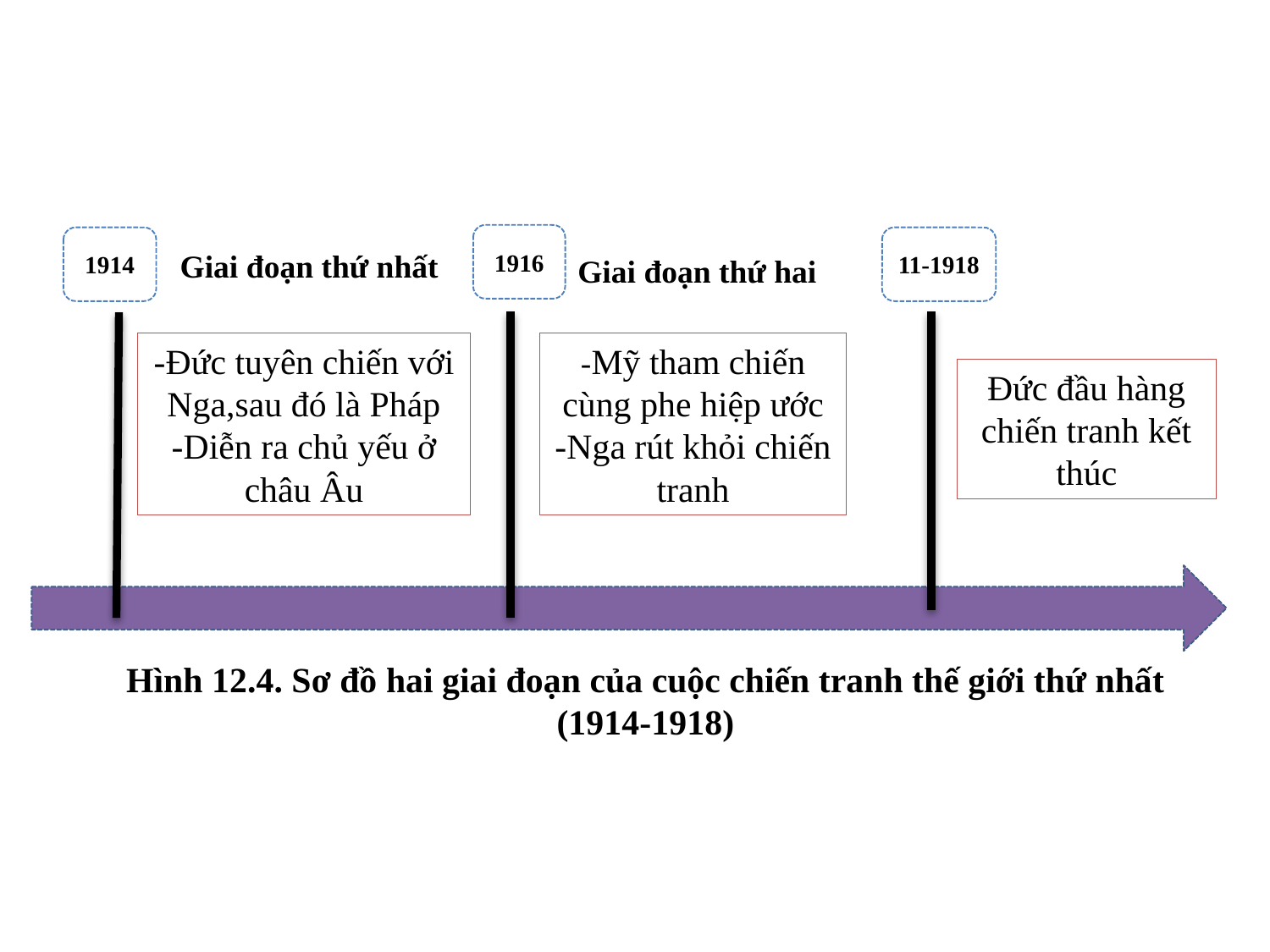

1916
11-1918
1914
Giai đoạn thứ nhất
Giai đoạn thứ hai
-Đức tuyên chiến với Nga,sau đó là Pháp
-Diễn ra chủ yếu ở châu Âu
-Mỹ tham chiến cùng phe hiệp ước
-Nga rút khỏi chiến tranh
Đức đầu hàng chiến tranh kết thúc

Hình 12.4. Sơ đồ hai giai đoạn của cuộc chiến tranh thế giới thứ nhất (1914-1918)